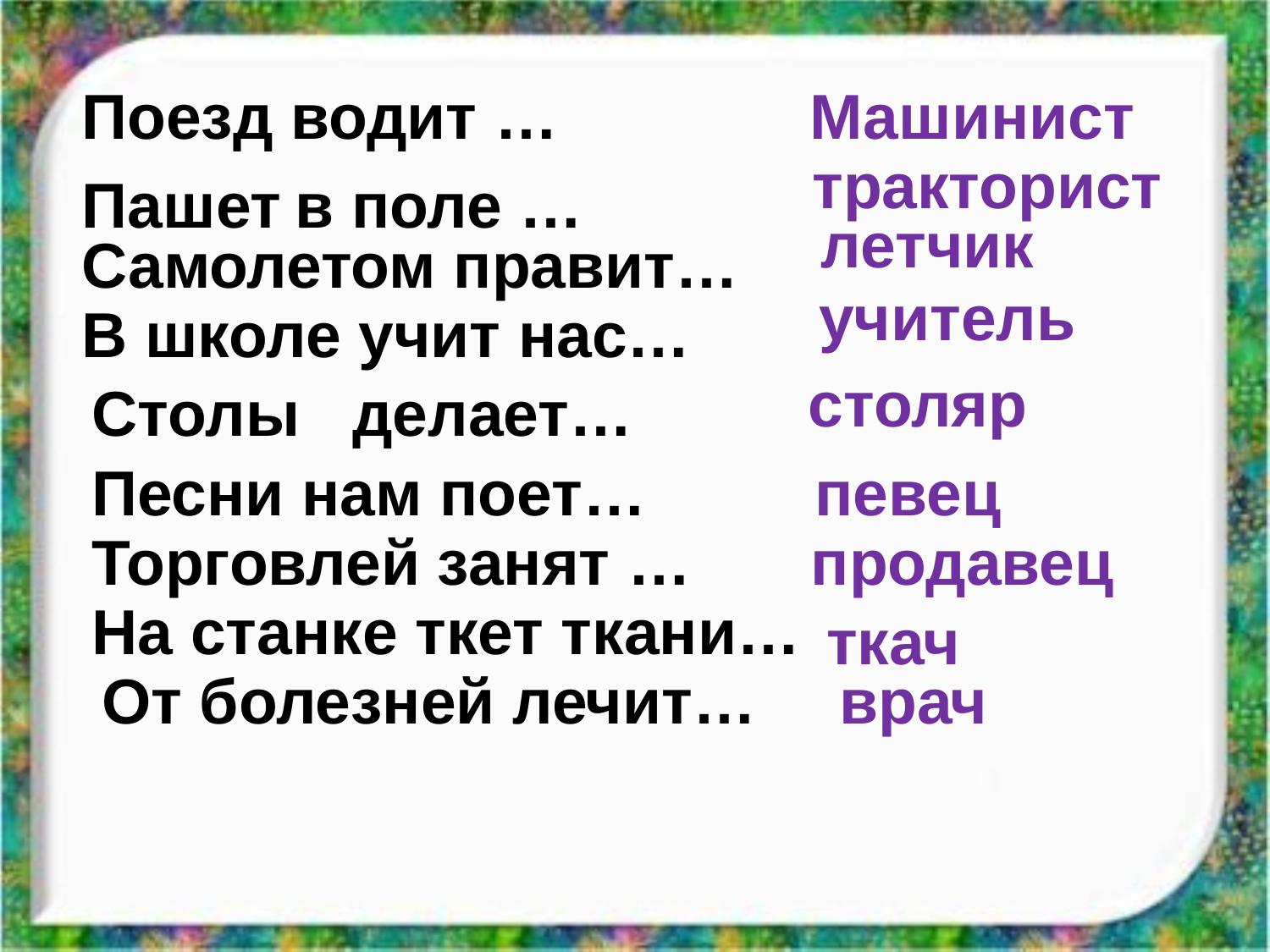

Поезд водит …
Машинист

тракторист
Пашет в поле …
летчик
Самолетом правит…
учитель
В школе учит нас…
столяр
Столы   делает…
Песни нам поет…
певец
Торговлей занят …
продавец
На станке ткет ткани…
ткач
От болезней лечит…
врач